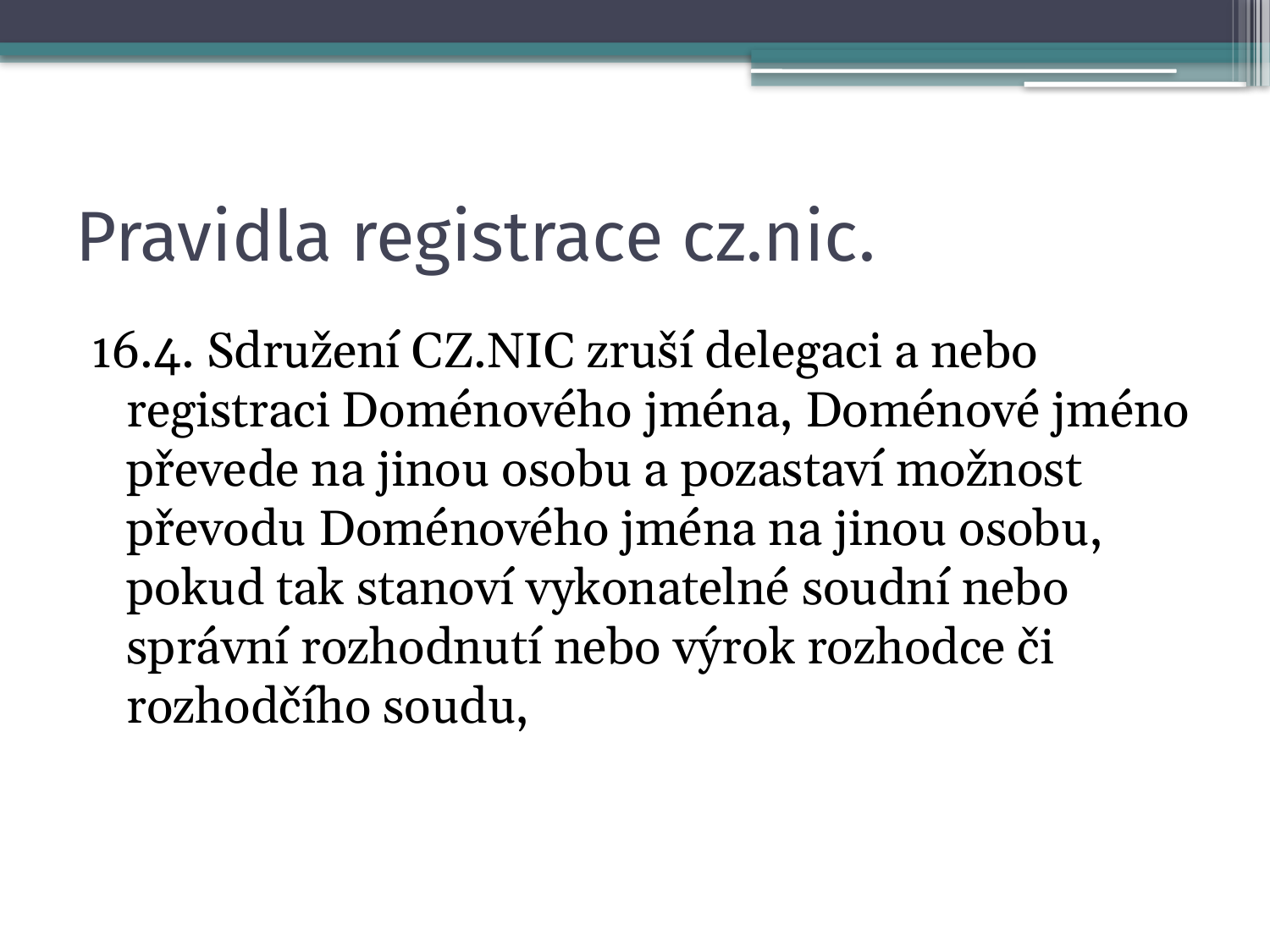

# Pravidla registrace cz.nic.
16.4. Sdružení CZ.NIC zruší delegaci a nebo registraci Doménového jména, Doménové jméno převede na jinou osobu a pozastaví možnost převodu Doménového jména na jinou osobu, pokud tak stanoví vykonatelné soudní nebo správní rozhodnutí nebo výrok rozhodce či rozhodčího soudu,